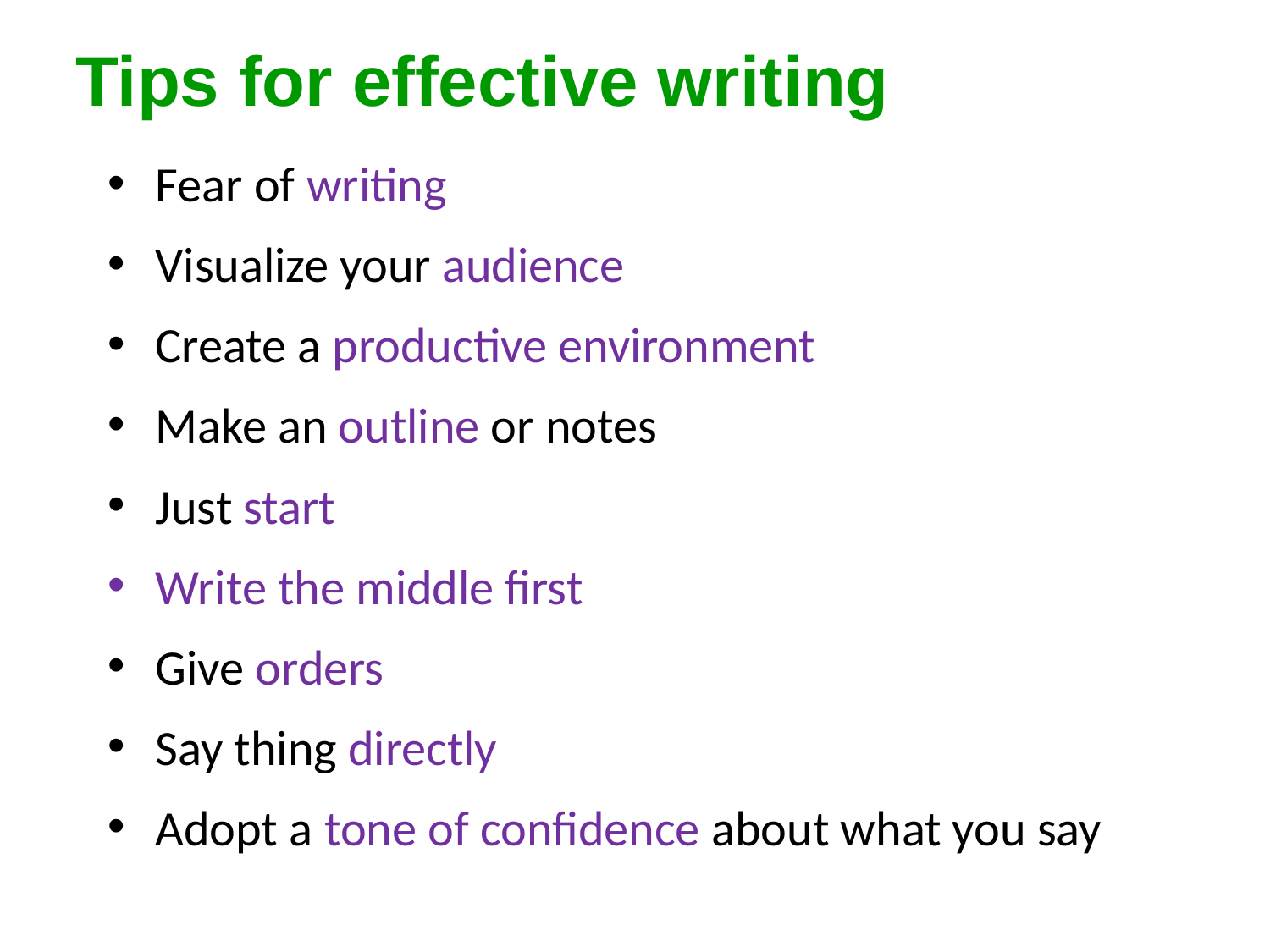

Tips for effective writing
Fear of writing
Visualize your audience
Create a productive environment
Make an outline or notes
Just start
Write the middle first
Give orders
Say thing directly
Adopt a tone of confidence about what you say